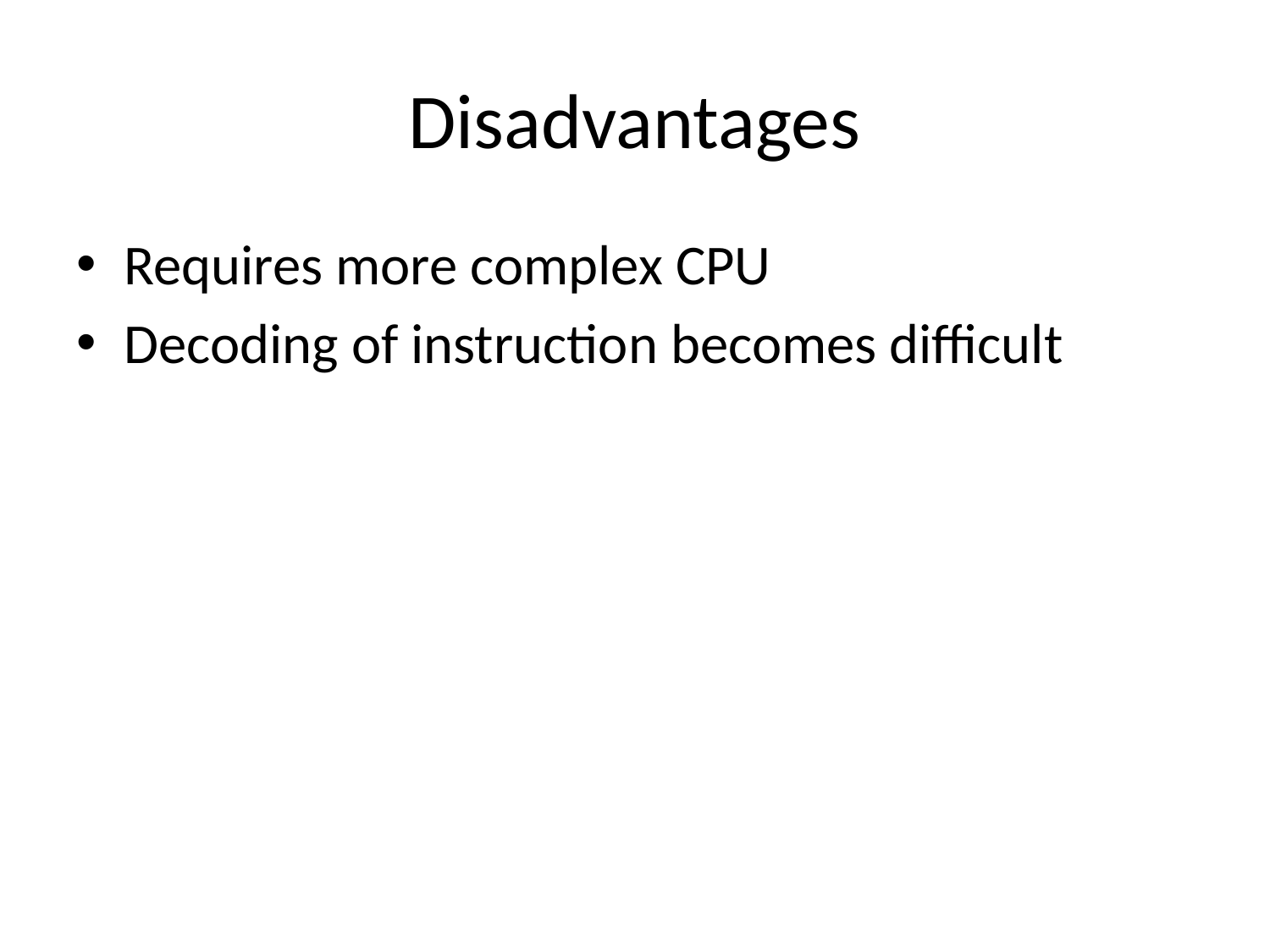

# Disadvantages
Requires more complex CPU
Decoding of instruction becomes difficult